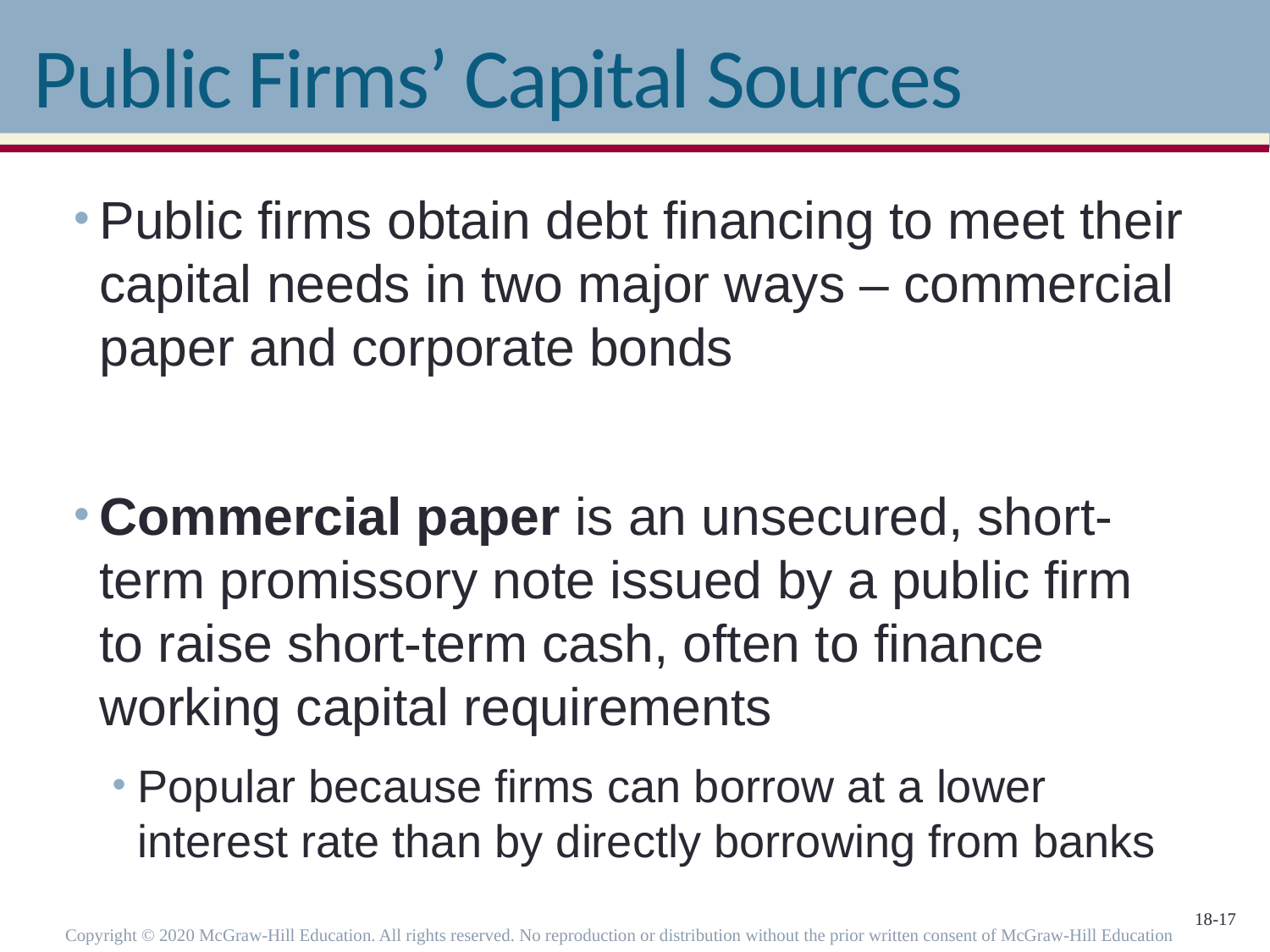

# Public Firms’ Capital Sources
Public firms obtain debt financing to meet their capital needs in two major ways – commercial paper and corporate bonds

Commercial paper is an unsecured, short-term promissory note issued by a public firm to raise short-term cash, often to finance working capital requirements
Popular because firms can borrow at a lower interest rate than by directly borrowing from banks
Copyright © 2020 McGraw-Hill Education. All rights reserved. No reproduction or distribution without the prior written consent of McGraw-Hill Education